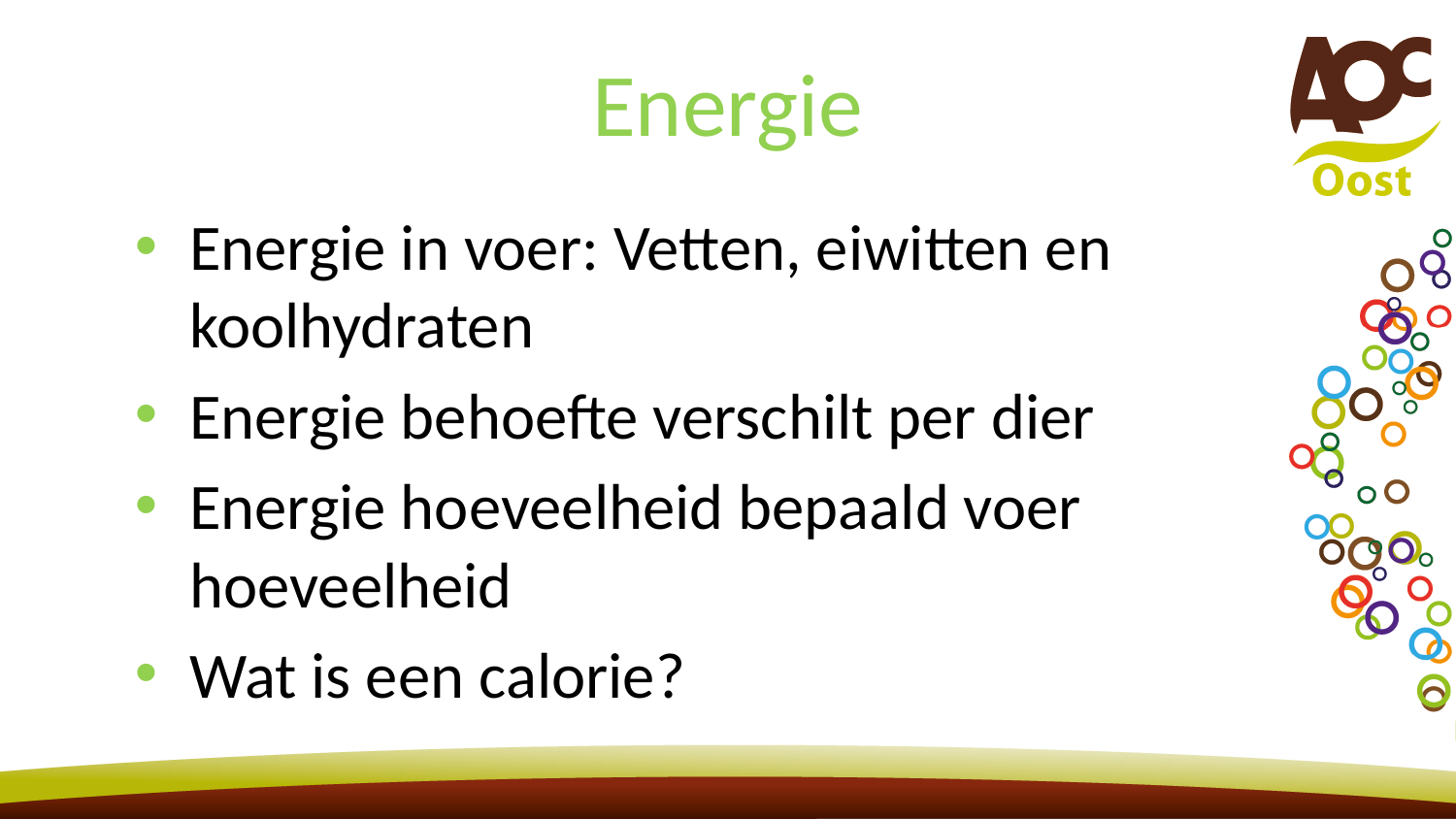

# Energie

Energie in voer: Vetten, eiwitten en koolhydraten
Energie behoefte verschilt per dier
Energie hoeveelheid bepaald voer hoeveelheid
Wat is een calorie?